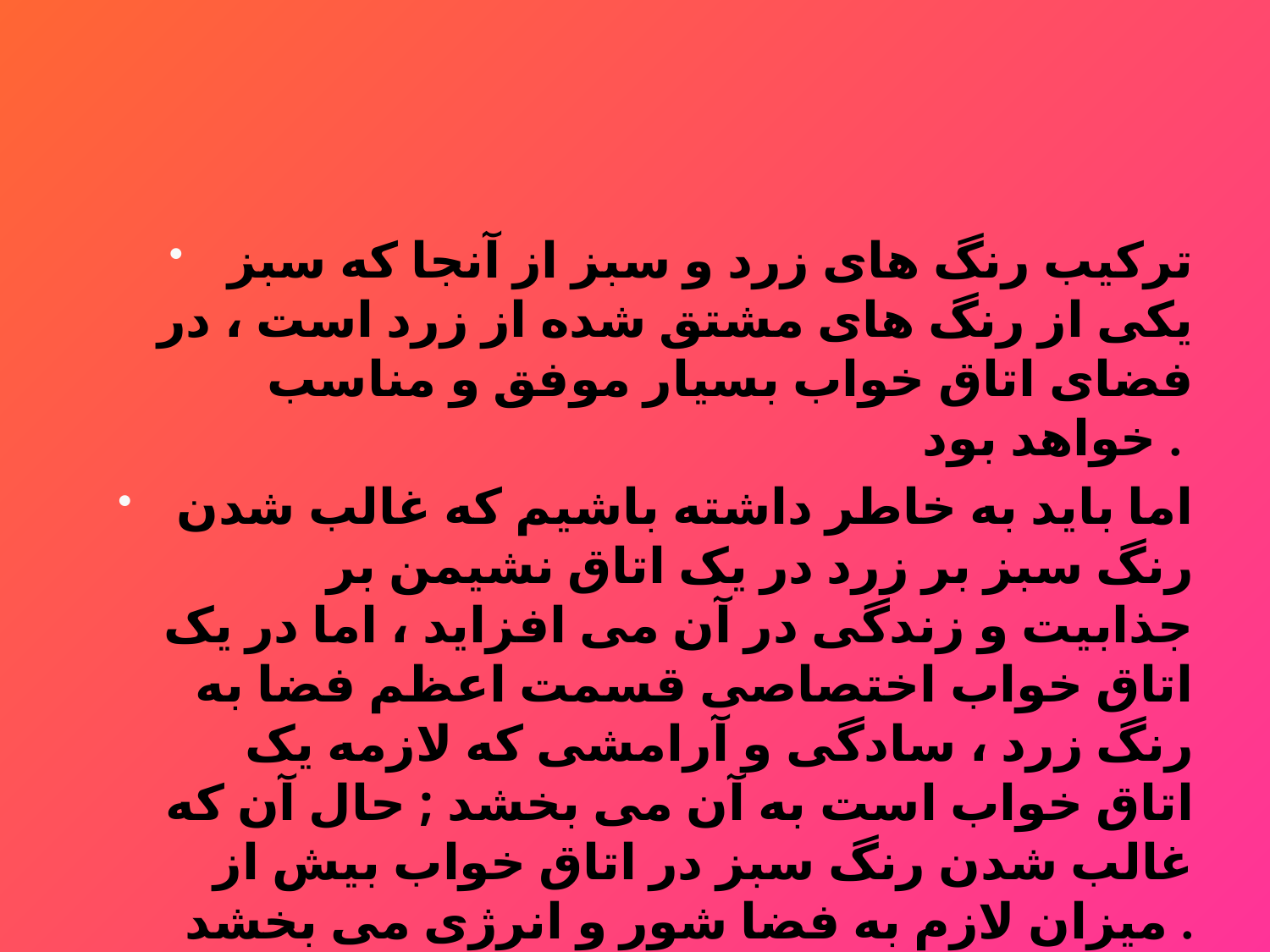

#
ترکیب رنگ های زرد و سبز از آنجا که سبز یکی از رنگ های مشتق شده از زرد است ، در فضای اتاق خواب بسیار موفق و مناسب خواهد بود .
اما باید به خاطر داشته باشیم که غالب شدن رنگ سبز بر زرد در یک اتاق نشیمن بر جذابیت و زندگی در آن می افزاید ، اما در یک اتاق خواب اختصاصی قسمت اعظم فضا به رنگ زرد ، سادگی و آرامشی که لازمه یک اتاق خواب است به آن می بخشد ; حال آن که غالب شدن رنگ سبز در اتاق خواب بیش از میزان لازم به فضا شور و انرژی می بخشد .